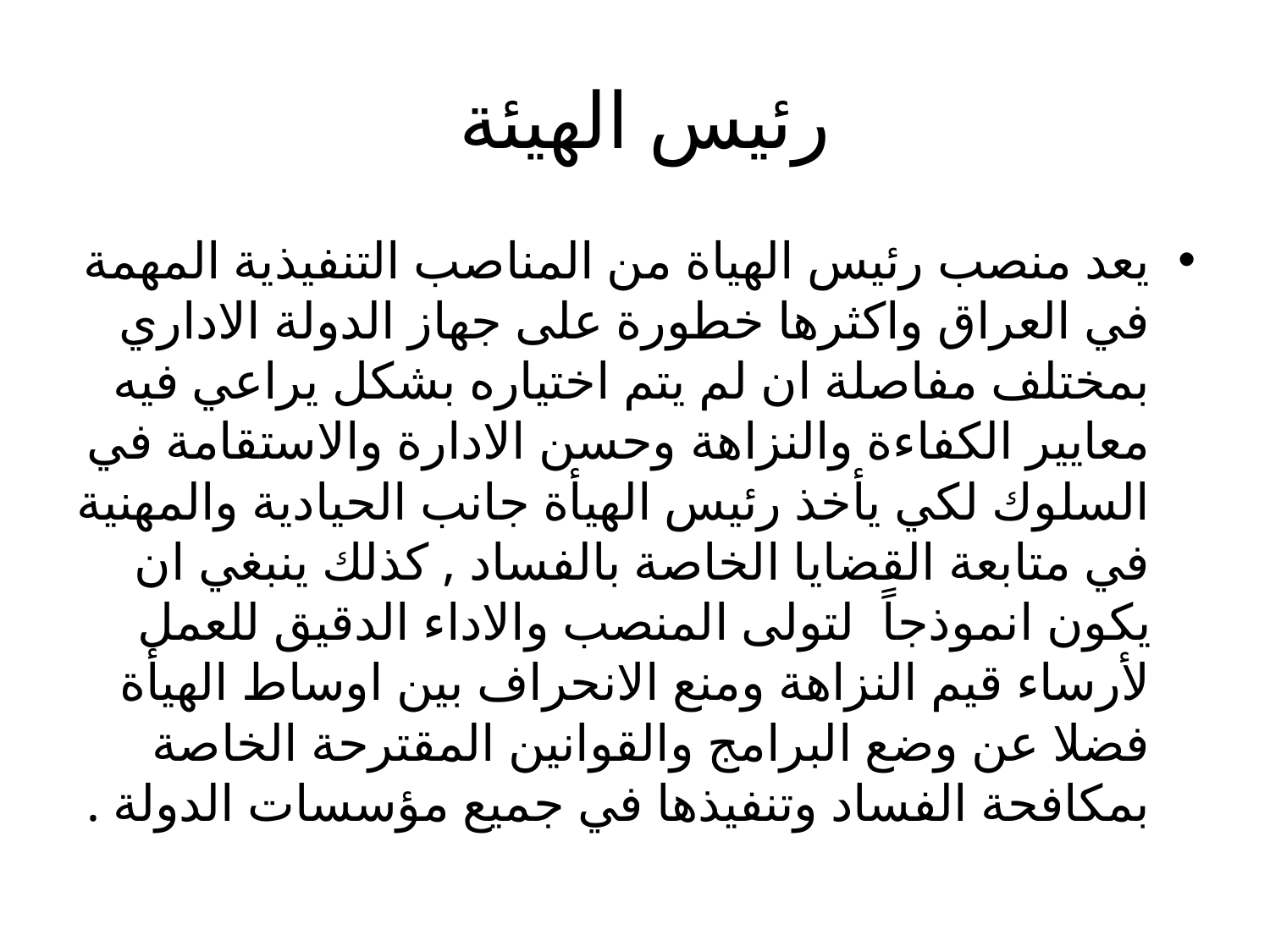

# رئيس الهيئة
يعد منصب رئيس الهياة من المناصب التنفيذية المهمة في العراق واكثرها خطورة على جهاز الدولة الاداري بمختلف مفاصلة ان لم يتم اختياره بشكل يراعي فيه معايير الكفاءة والنزاهة وحسن الادارة والاستقامة في السلوك لكي يأخذ رئيس الهيأة جانب الحيادية والمهنية في متابعة القضايا الخاصة بالفساد , كذلك ينبغي ان يكون انموذجاً  لتولى المنصب والاداء الدقيق للعمل لأرساء قيم النزاهة ومنع الانحراف بين اوساط الهيأة فضلا عن وضع البرامج والقوانين المقترحة الخاصة بمكافحة الفساد وتنفيذها في جميع مؤسسات الدولة .